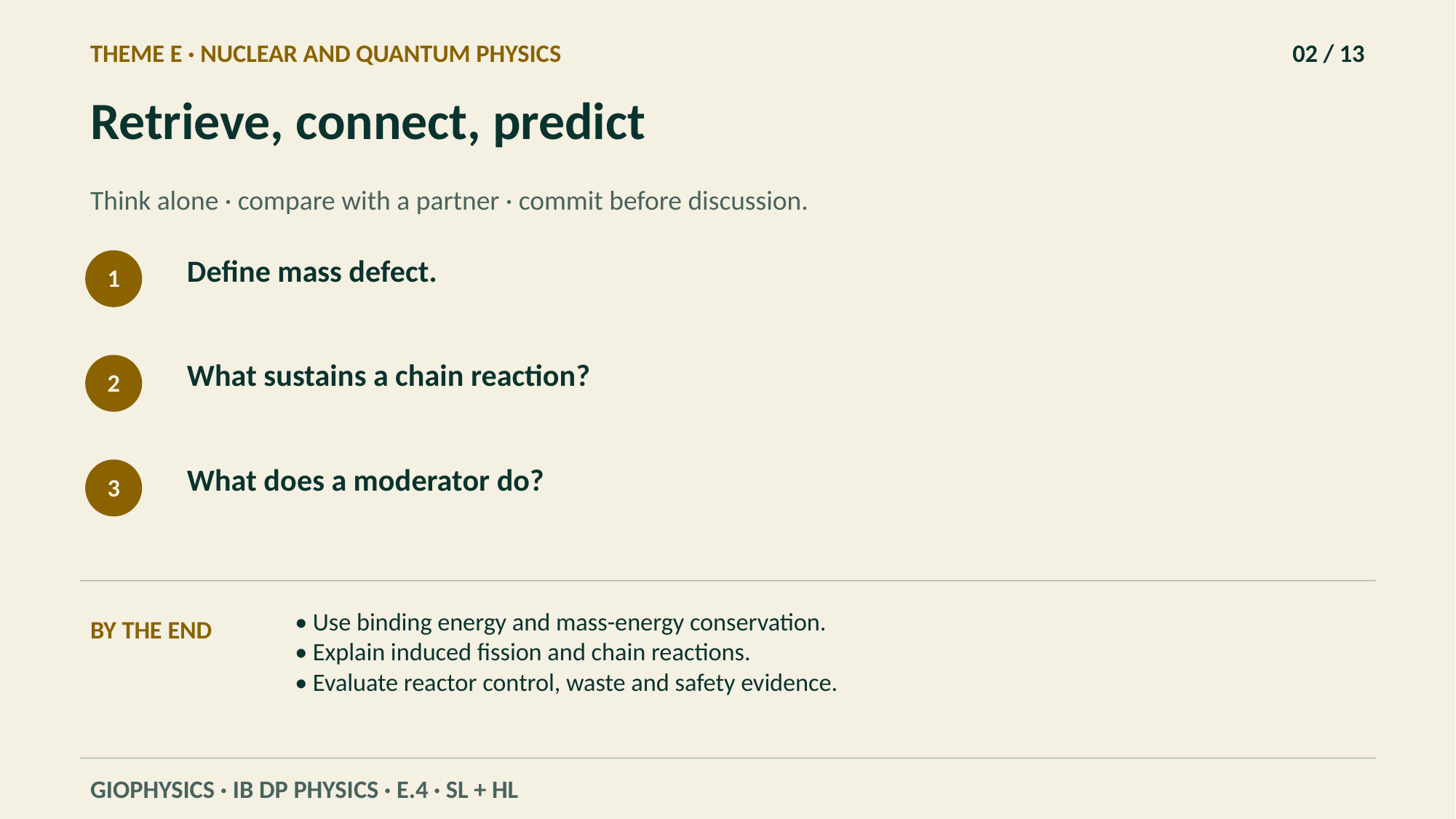

THEME E · NUCLEAR AND QUANTUM PHYSICS
02 / 13
Retrieve, connect, predict
Think alone · compare with a partner · commit before discussion.
Define mass defect.

1
What sustains a chain reaction?

2
What does a moderator do?

3

• Use binding energy and mass-energy conservation.
• Explain induced fission and chain reactions.
• Evaluate reactor control, waste and safety evidence.
BY THE END

GIOPHYSICS · IB DP PHYSICS · E.4 · SL + HL